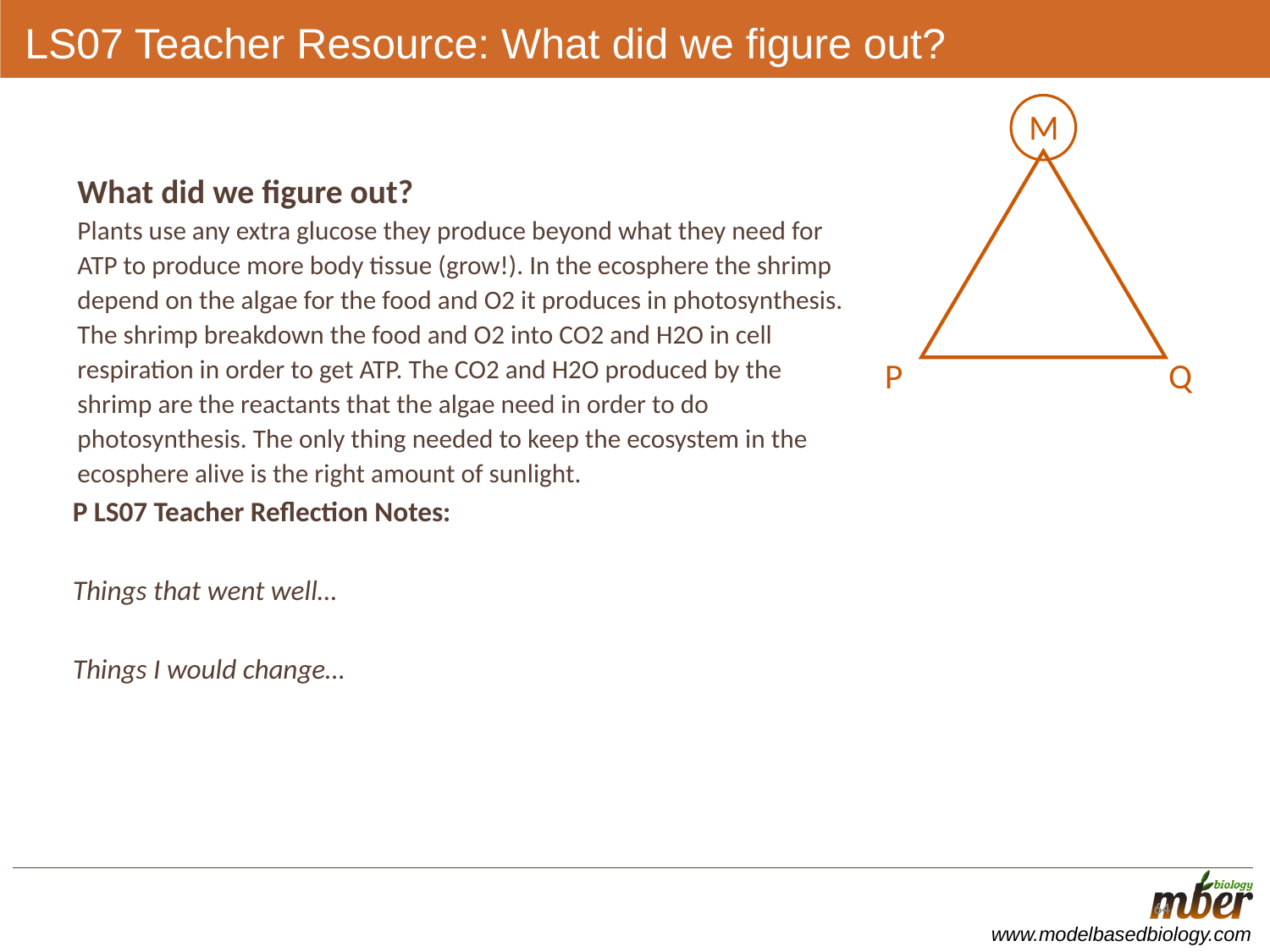

# LS07 Teacher Resource: What did we figure out?

M

Q
P
What did we figure out?
Plants use any extra glucose they produce beyond what they need for ATP to produce more body tissue (grow!). In the ecosphere the shrimp depend on the algae for the food and O2 it produces in photosynthesis. The shrimp breakdown the food and O2 into CO2 and H2O in cell respiration in order to get ATP. The CO2 and H2O produced by the shrimp are the reactants that the algae need in order to do photosynthesis. The only thing needed to keep the ecosystem in the ecosphere alive is the right amount of sunlight.

P LS07 Teacher Reflection Notes:

Things that went well…

Things I would change…

64
64